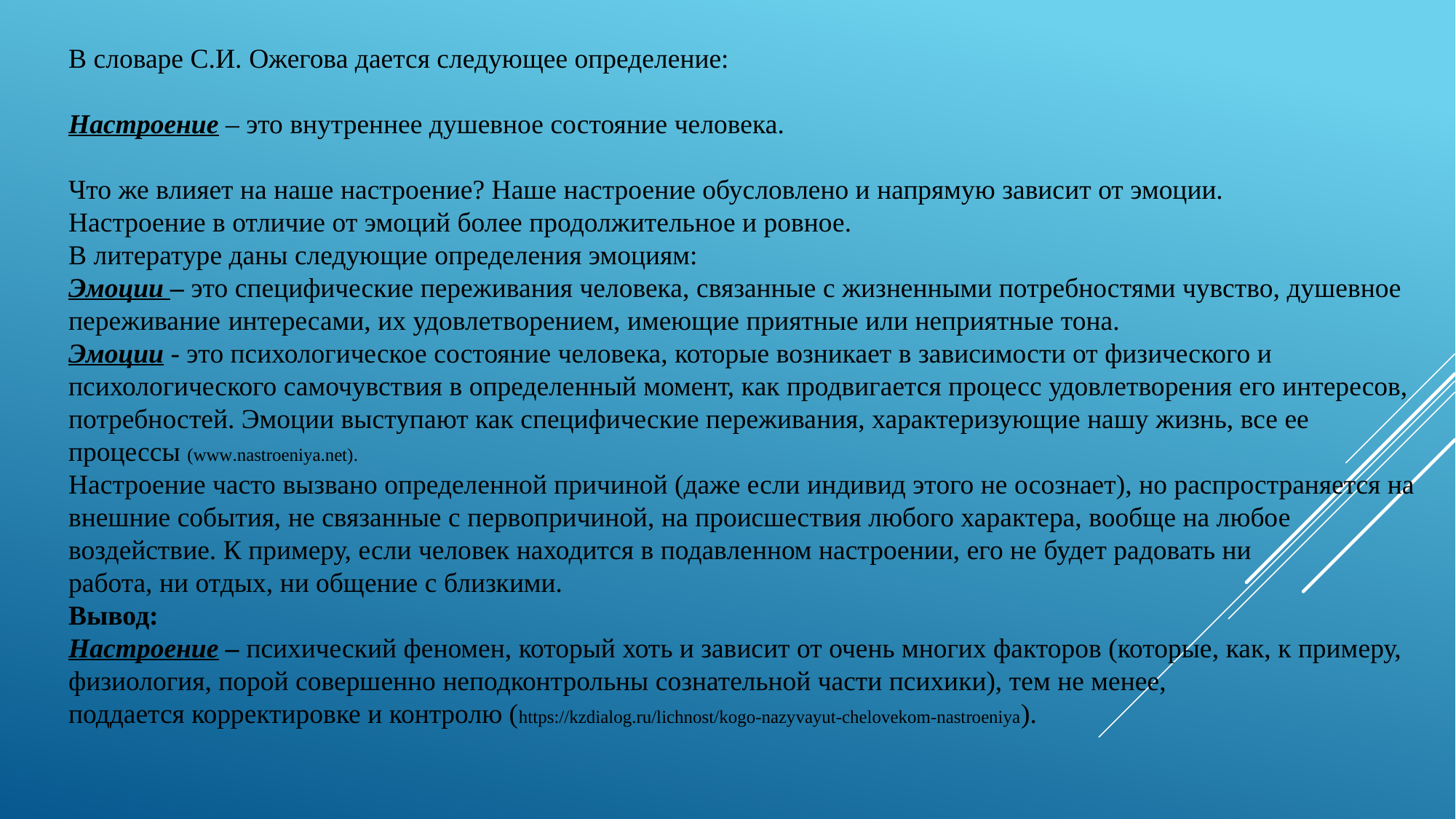

В словаре С.И. Ожегова дается следующее определение:

Настроение – это внутреннее душевное состояние человека.

Что же влияет на наше настроение? Наше настроение обусловлено и напрямую зависит от эмоции.
Настроение в отличие от эмоций более продолжительное и ровное.
В литературе даны следующие определения эмоциям:
Эмоции – это специфические переживания человека, связанные с жизненными потребностями чувство, душевное переживание интересами, их удовлетворением, имеющие приятные или неприятные тона.
Эмоции - это психологическое состояние человека, которые возникает в зависимости от физического и психологического самочувствия в определенный момент, как продвигается процесс удовлетворения его интересов, потребностей. Эмоции выступают как специфические переживания, характеризующие нашу жизнь, все ее процессы (www.nastroeniya.net).
Настроение часто вызвано определенной причиной (даже если индивид этого не осознает), но распространяется на внешние события, не связанные с первопричиной, на происшествия любого характера, вообще на любое воздействие. К примеру, если человек находится в подавленном настроении, его не будет радовать ни
работа, ни отдых, ни общение с близкими.
Вывод:
Настроение – психический феномен, который хоть и зависит от очень многих факторов (которые, как, к примеру, физиология, порой совершенно неподконтрольны сознательной части психики), тем не менее, поддается корректировке и контролю (https://kzdialog.ru/lichnost/kogo-nazyvayut-chelovekom-nastroeniya).